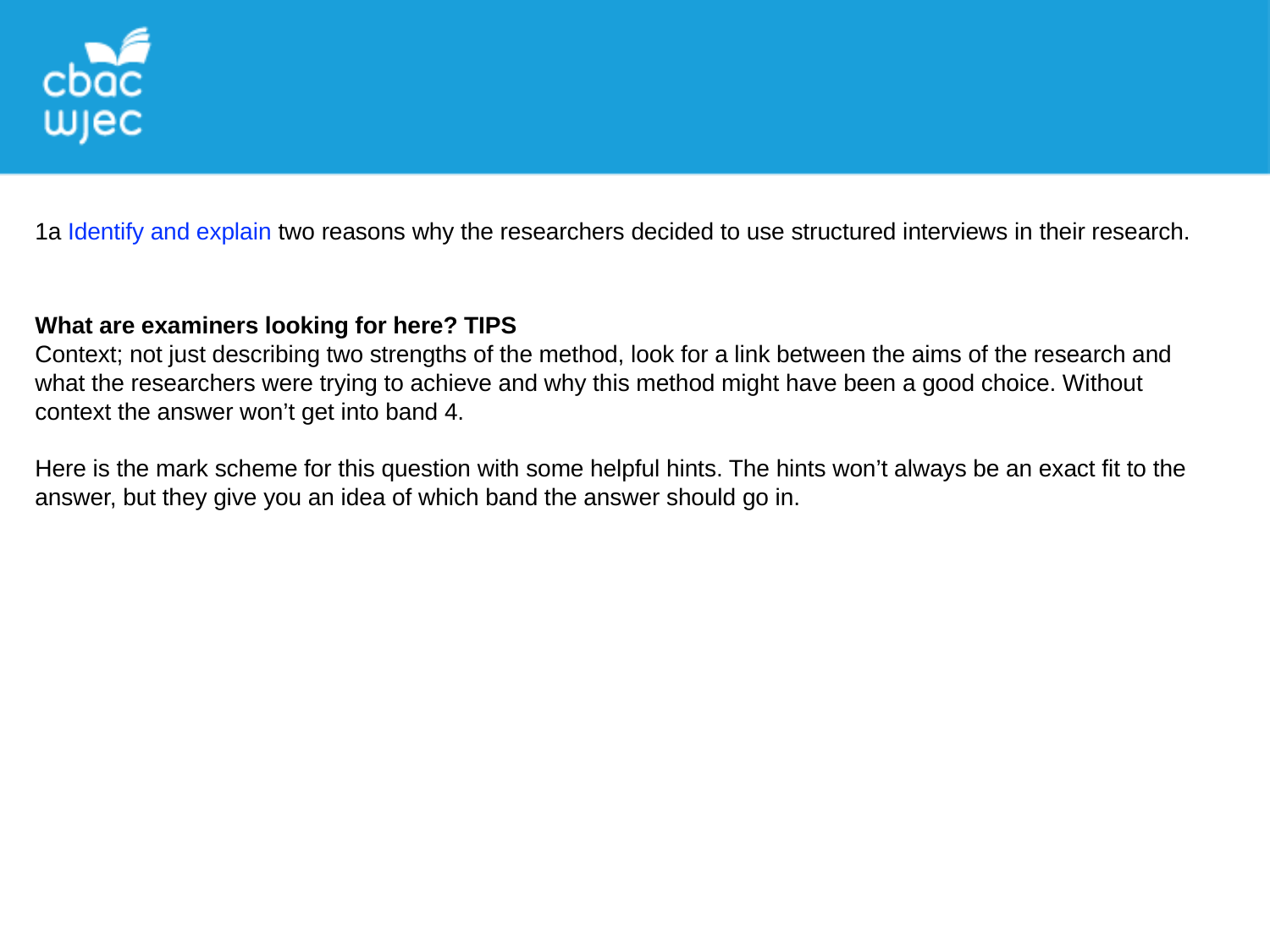

1a Identify and explain two reasons why the researchers decided to use structured interviews in their research.
What are examiners looking for here? TIPS
Context; not just describing two strengths of the method, look for a link between the aims of the research and what the researchers were trying to achieve and why this method might have been a good choice. Without context the answer won’t get into band 4.

Here is the mark scheme for this question with some helpful hints. The hints won’t always be an exact fit to the answer, but they give you an idea of which band the answer should go in.